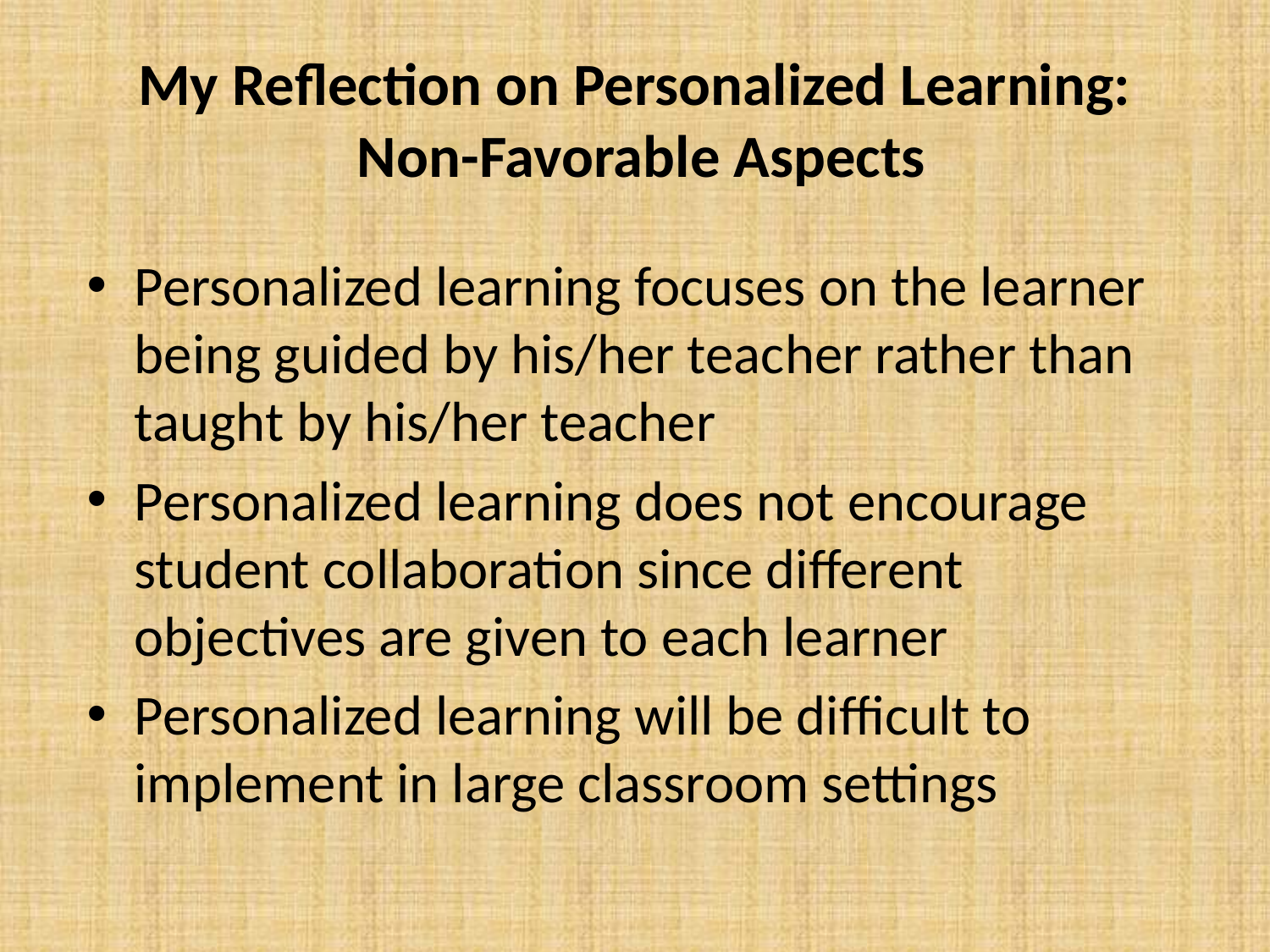

# My Reflection on Personalized Learning: Non-Favorable Aspects
Personalized learning focuses on the learner being guided by his/her teacher rather than taught by his/her teacher
Personalized learning does not encourage student collaboration since different objectives are given to each learner
Personalized learning will be difficult to implement in large classroom settings